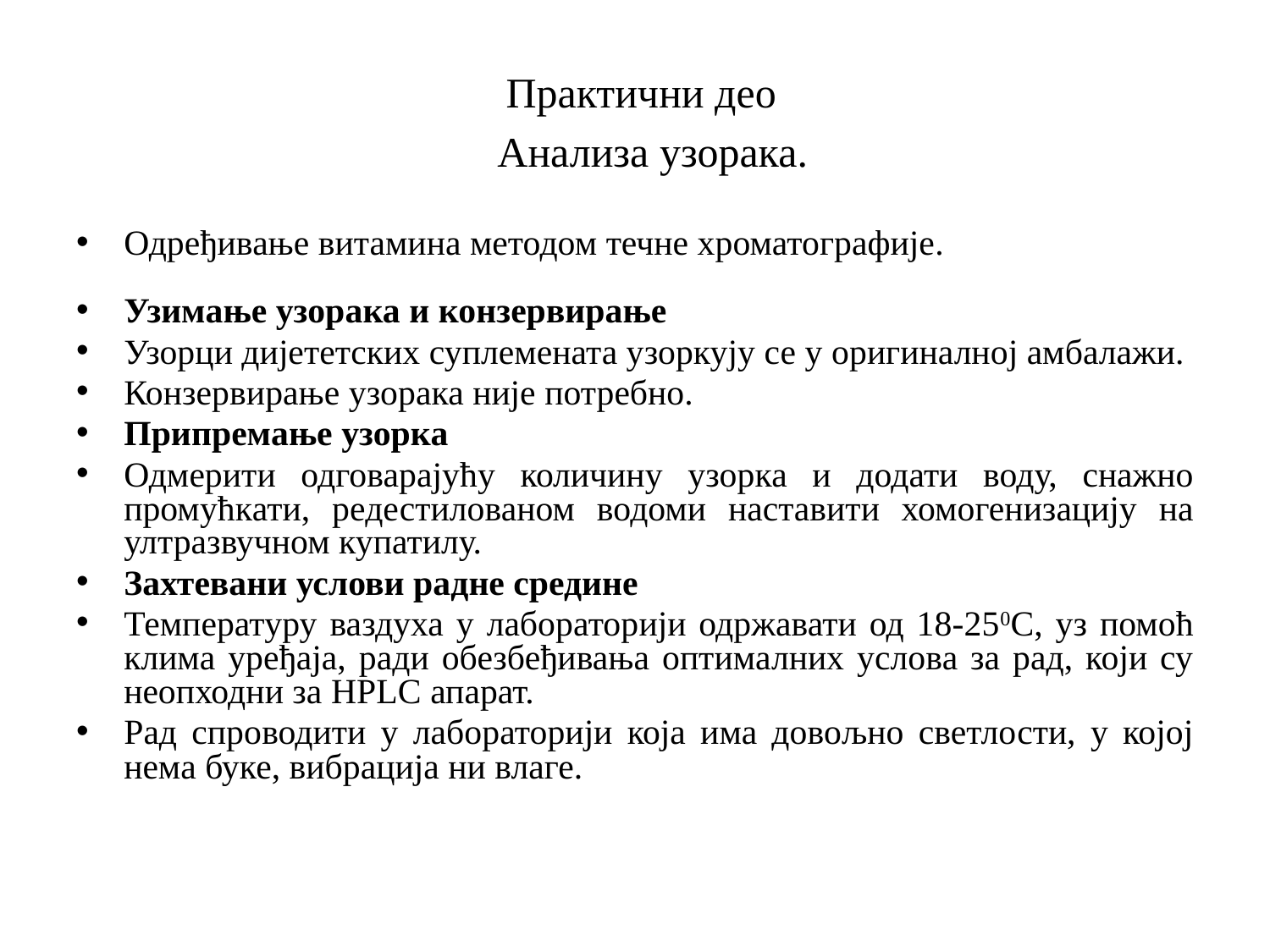

Практични део
           Анализа узорака.
Одређивање витамина методом течне хроматографије.

Узимање узорака и конзервирање
Узорци дијететских суплемената узоркују се у оригиналној амбалажи.
Конзервирање узорака није потребно.
Припремање узорка
Одмерити одговарајућу количину узорка и додати воду, снажно промућкати, редестилованом водоми наставити хомогенизацију на ултразвучном купатилу.
Захтевани услови радне средине
Температуру ваздуха у лабораторији одржавати од 18-250C, уз помоћ клима уређаја, ради обезбеђивања оптималних услова за рад, који су неопходни за HPLC апарат.
Рад спроводити у лабораторији која има довољно светлости, у којој нема буке, вибрација ни влаге.